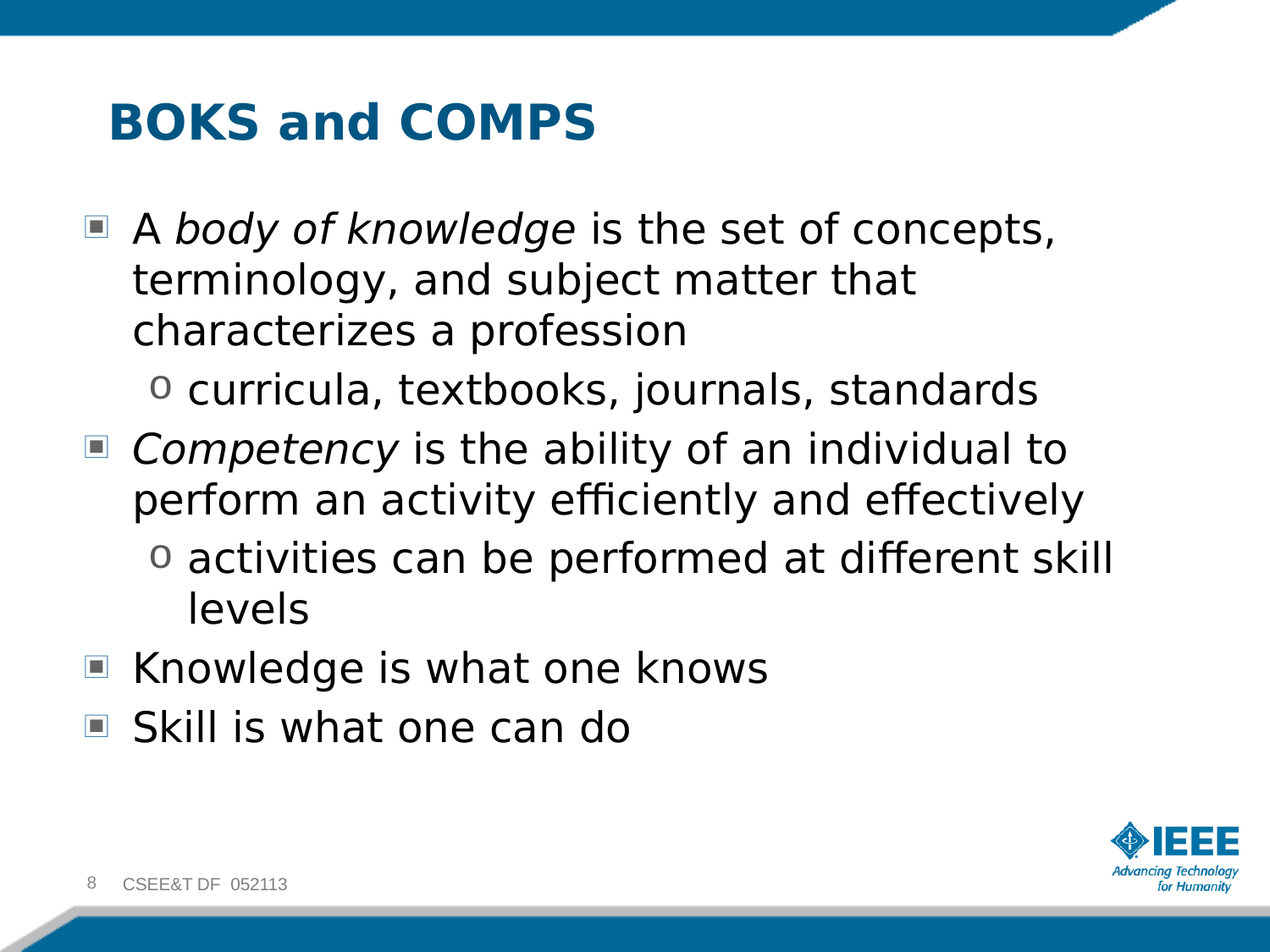

# BOKS and COMPS
A body of knowledge is the set of concepts, terminology, and subject matter that characterizes a profession
curricula, textbooks, journals, standards
Competency is the ability of an individual to perform an activity efficiently and effectively
activities can be performed at different skill levels
Knowledge is what one knows
Skill is what one can do
8